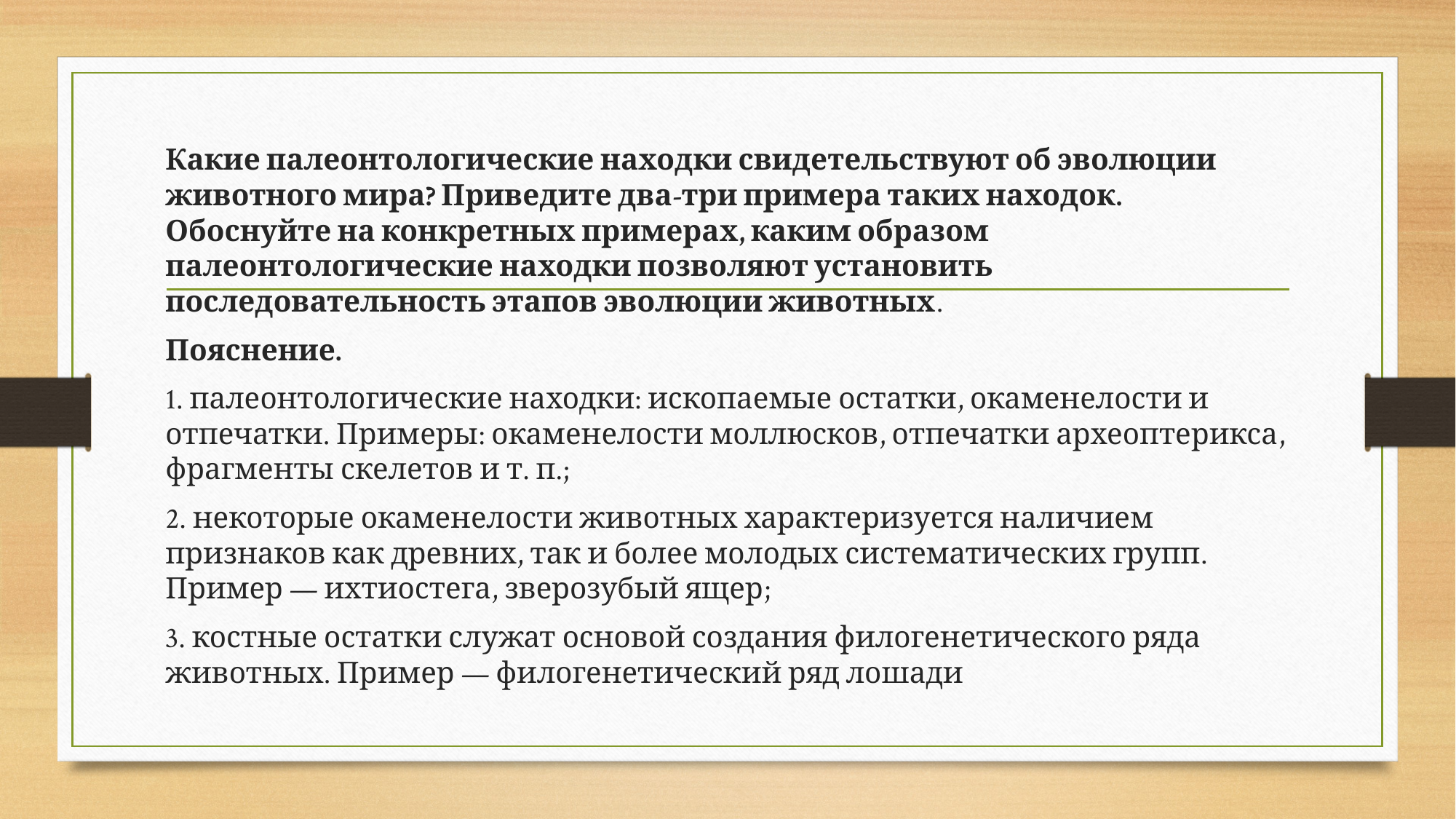

#
Какие палеонтологические находки свидетельствуют об эволюции животного мира? Приведите два-три примера таких находок. Обоснуйте на конкретных примерах, каким образом палеонтологические находки позволяют установить последовательность этапов эволюции животных.
Пояснение.
1. палеонтологические находки: ископаемые остатки, окаменелости и отпечатки. Примеры: окаменелости моллюсков, отпечатки археоптерикса, фрагменты скелетов и т. п.;
2. некоторые окаменелости животных характеризуется наличием признаков как древних, так и более молодых систематических групп. Пример — ихтиостега, зверозубый ящер;
3. костные остатки служат основой создания филогенетического ряда животных. Пример — филогенетический ряд лошади